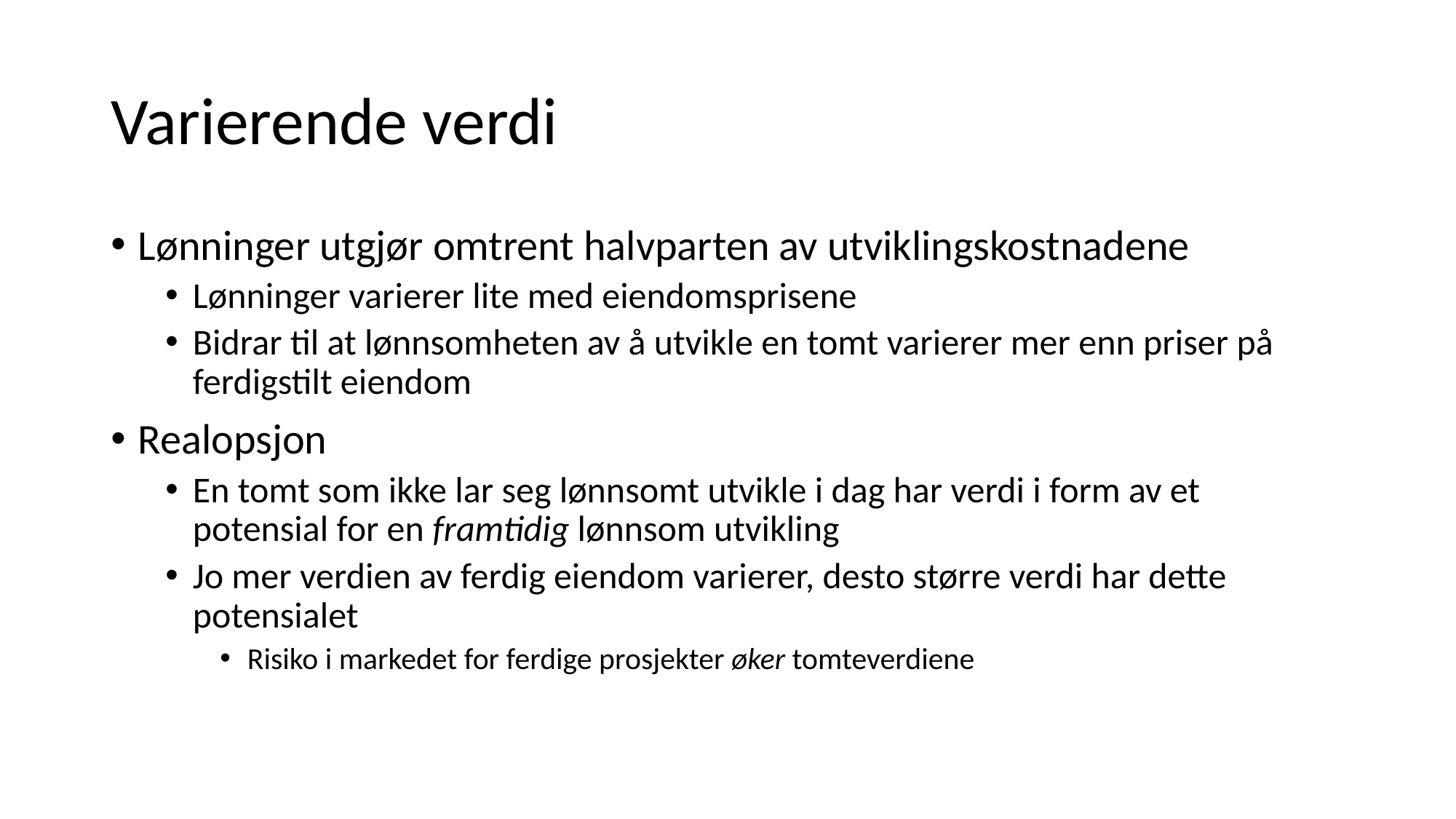

# Varierende verdi
Lønninger utgjør omtrent halvparten av utviklingskostnadene
Lønninger varierer lite med eiendomsprisene
Bidrar til at lønnsomheten av å utvikle en tomt varierer mer enn priser på ferdigstilt eiendom
Realopsjon
En tomt som ikke lar seg lønnsomt utvikle i dag har verdi i form av et potensial for en framtidig lønnsom utvikling
Jo mer verdien av ferdig eiendom varierer, desto større verdi har dette potensialet
Risiko i markedet for ferdige prosjekter øker tomteverdiene